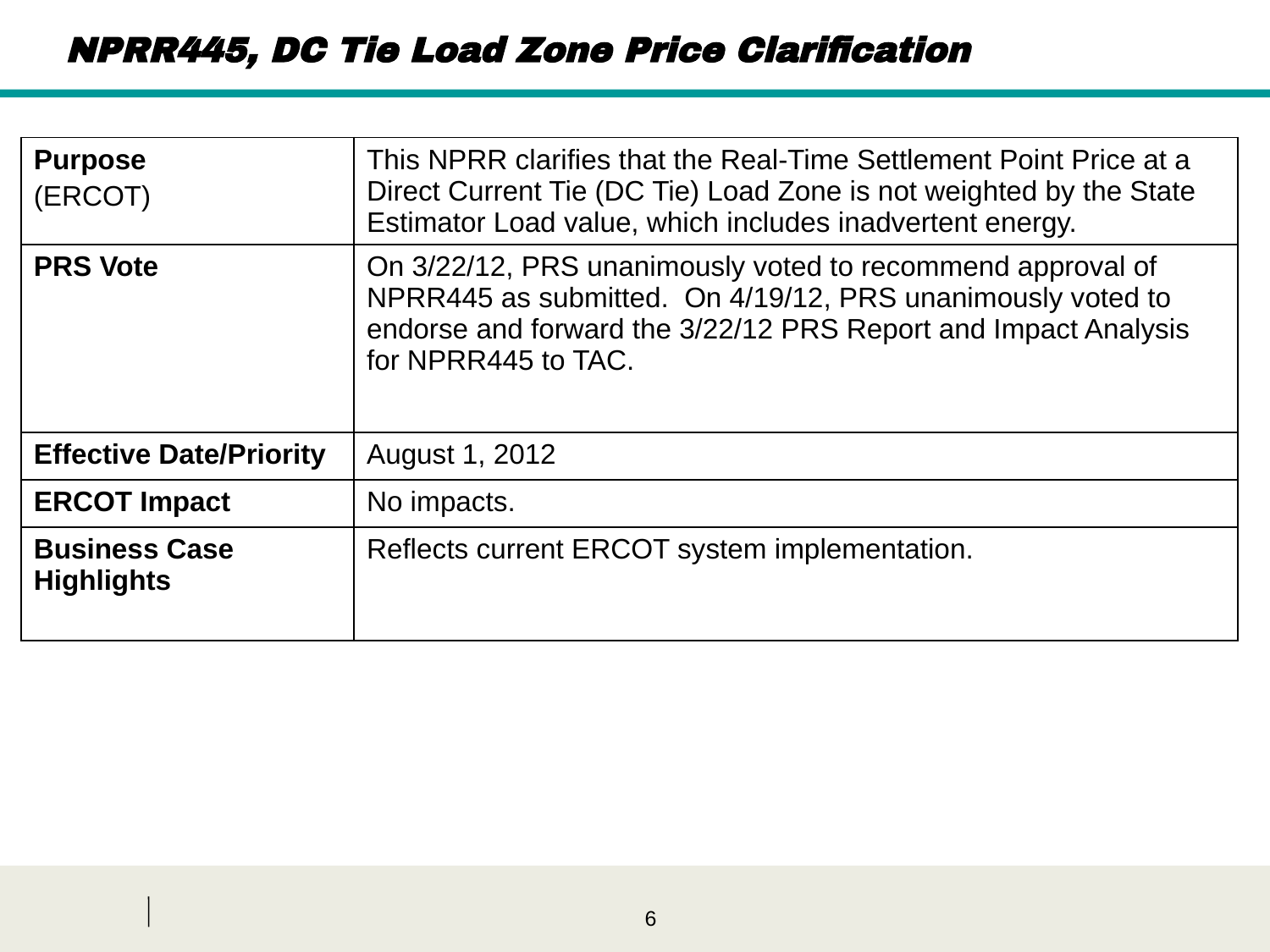

NPRR445, DC Tie Load Zone Price Clarification
| Purpose (ERCOT) | This NPRR clarifies that the Real-Time Settlement Point Price at a Direct Current Tie (DC Tie) Load Zone is not weighted by the State Estimator Load value, which includes inadvertent energy. |
| --- | --- |
| PRS Vote | On 3/22/12, PRS unanimously voted to recommend approval of NPRR445 as submitted. On 4/19/12, PRS unanimously voted to endorse and forward the 3/22/12 PRS Report and Impact Analysis for NPRR445 to TAC. |
| Effective Date/Priority | August 1, 2012 |
| ERCOT Impact | No impacts. |
| Business Case Highlights | Reflects current ERCOT system implementation. |